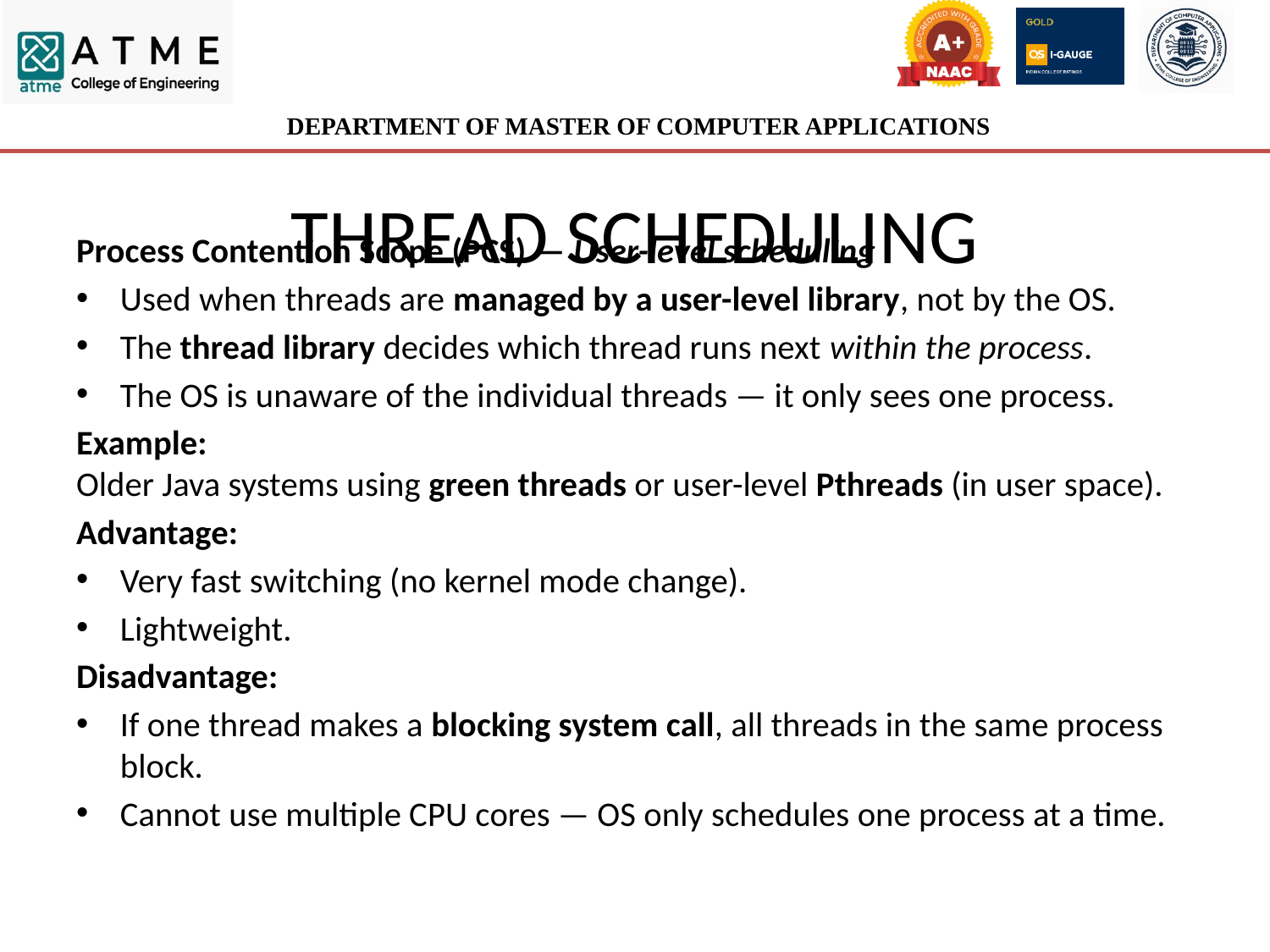

# THREAD SCHEDULING
Process Contention Scope (PCS) — User-level scheduling
Used when threads are managed by a user-level library, not by the OS.
The thread library decides which thread runs next within the process.
The OS is unaware of the individual threads — it only sees one process.
Example:
Older Java systems using green threads or user-level Pthreads (in user space).
Advantage:
Very fast switching (no kernel mode change).
Lightweight.
Disadvantage:
If one thread makes a blocking system call, all threads in the same process block.
Cannot use multiple CPU cores — OS only schedules one process at a time.